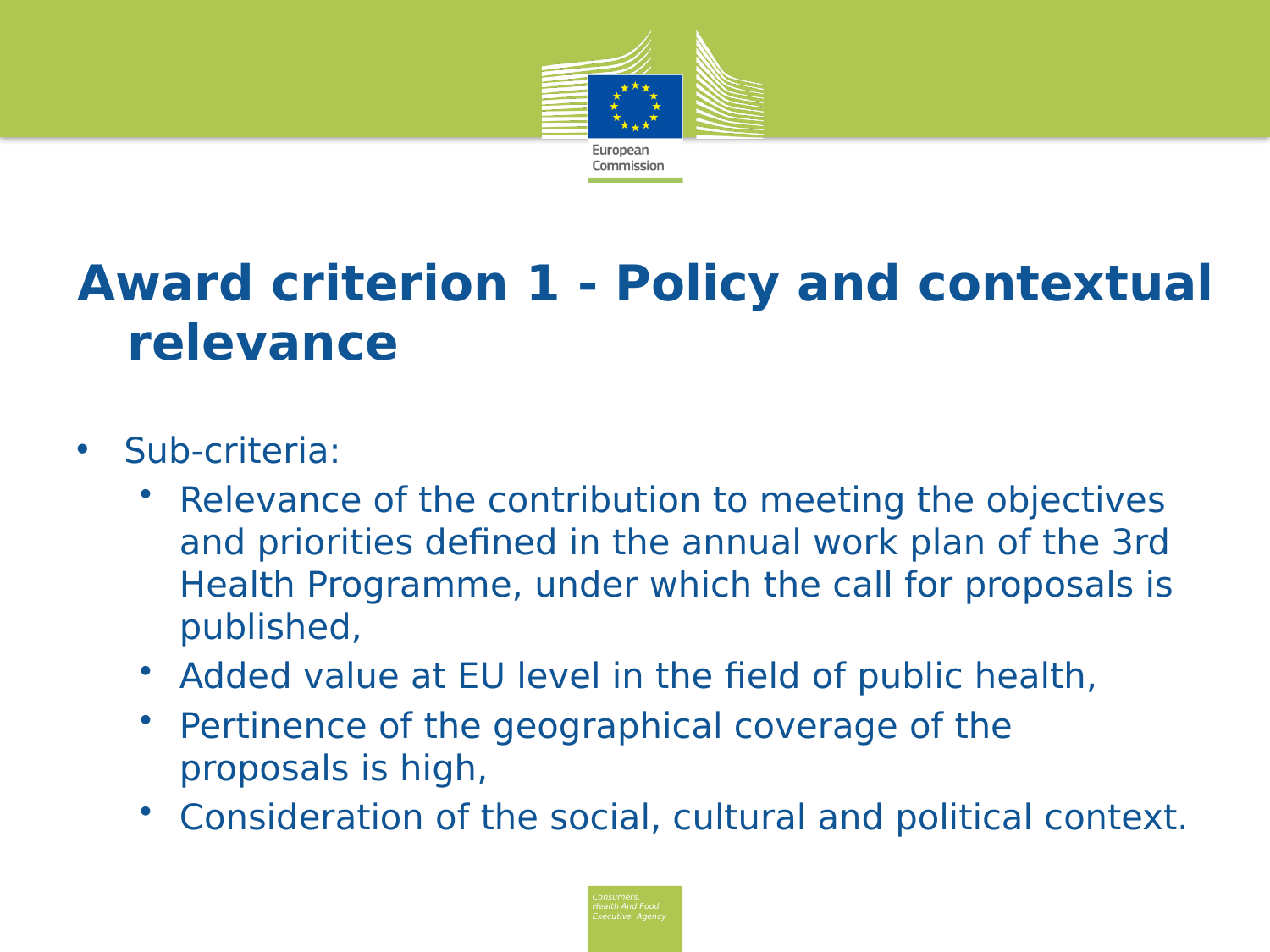

# Award criterion 1 - Policy and contextual relevance
Sub-criteria:
Relevance of the contribution to meeting the objectives and priorities defined in the annual work plan of the 3rd Health Programme, under which the call for proposals is published,
Added value at EU level in the field of public health,
Pertinence of the geographical coverage of the proposals is high,
Consideration of the social, cultural and political context.